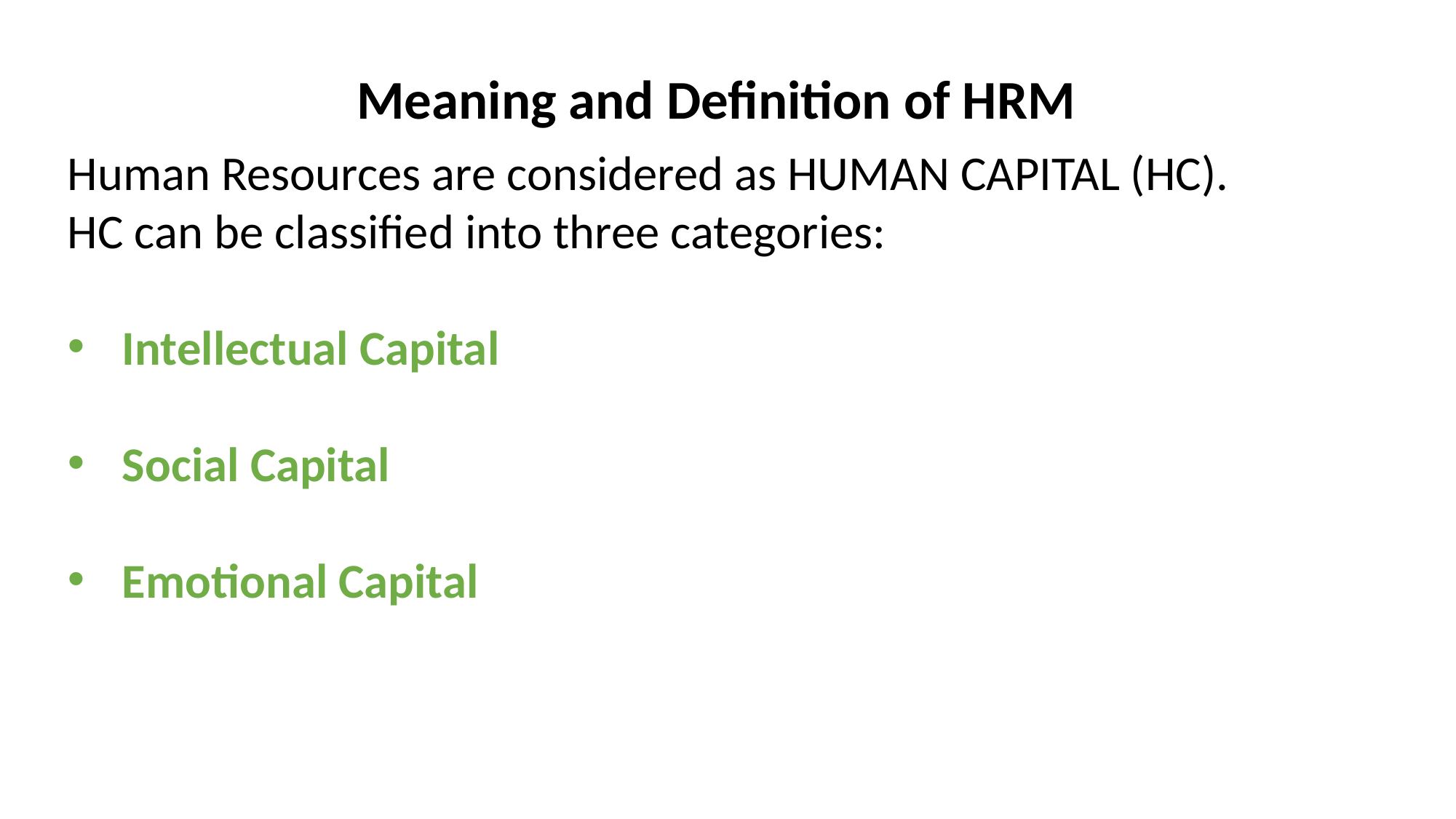

Meaning and Definition of HRM
Human Resources are considered as HUMAN CAPITAL (HC).
HC can be classified into three categories:

Intellectual Capital

Social Capital

Emotional Capital